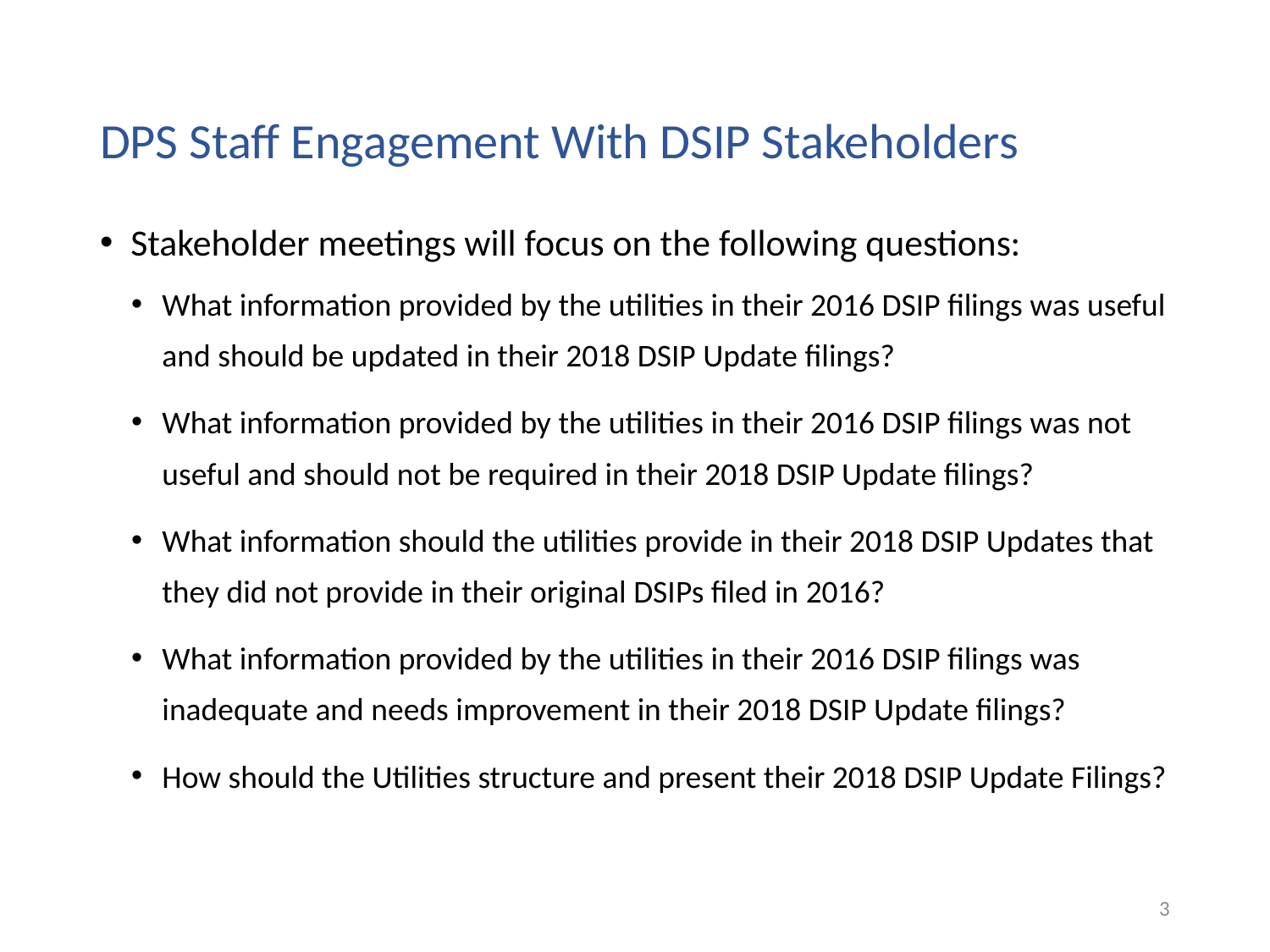

# DPS Staff Engagement With DSIP Stakeholders
Stakeholder meetings will focus on the following questions:
What information provided by the utilities in their 2016 DSIP filings was useful and should be updated in their 2018 DSIP Update filings?
What information provided by the utilities in their 2016 DSIP filings was not useful and should not be required in their 2018 DSIP Update filings?
What information should the utilities provide in their 2018 DSIP Updates that they did not provide in their original DSIPs filed in 2016?
What information provided by the utilities in their 2016 DSIP filings was inadequate and needs improvement in their 2018 DSIP Update filings?
How should the Utilities structure and present their 2018 DSIP Update Filings?
3